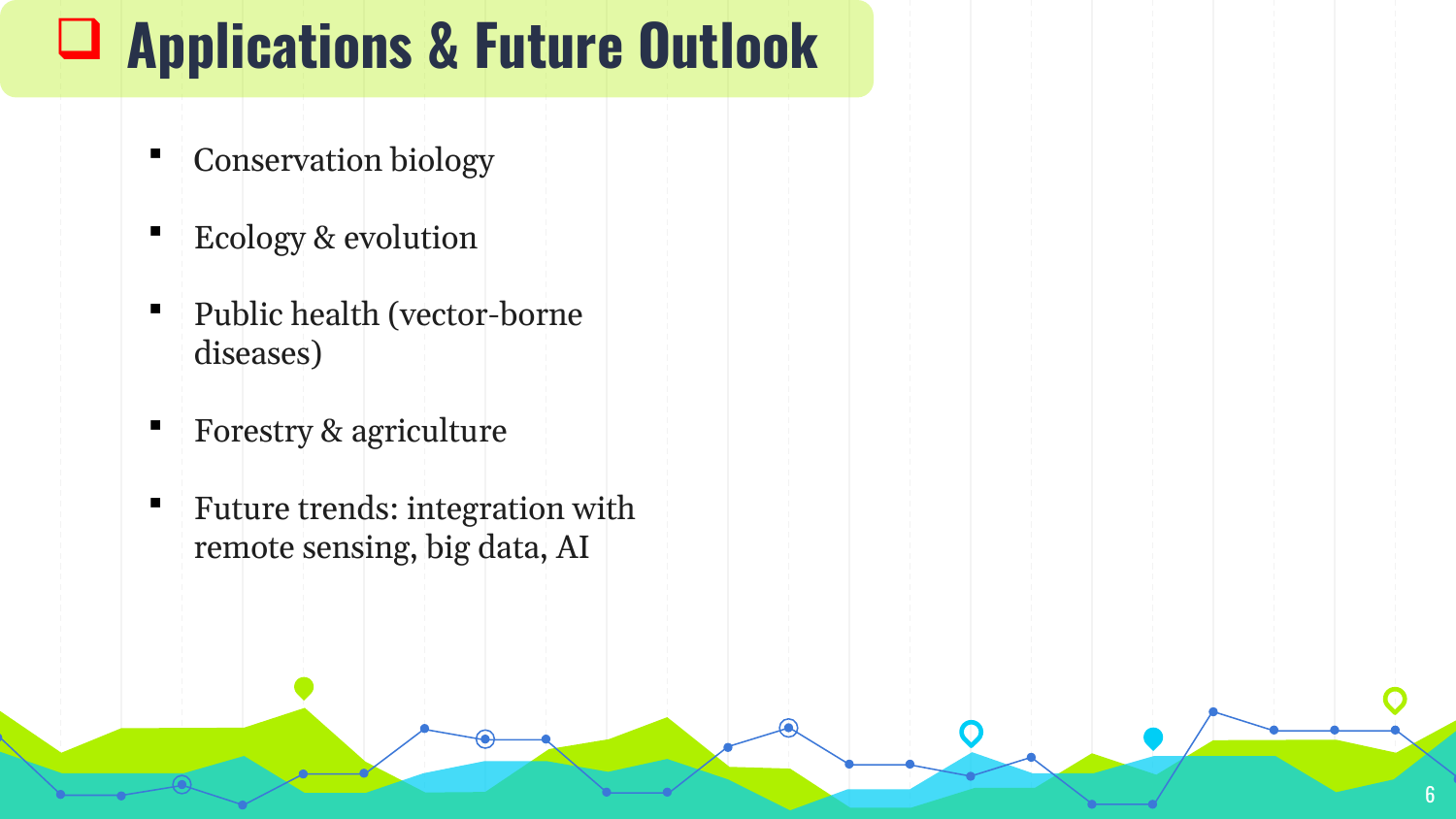

Applications & Future Outlook
Conservation biology

Ecology & evolution

Public health (vector-borne diseases)

Forestry & agriculture

Future trends: integration with remote sensing, big data, AI
6